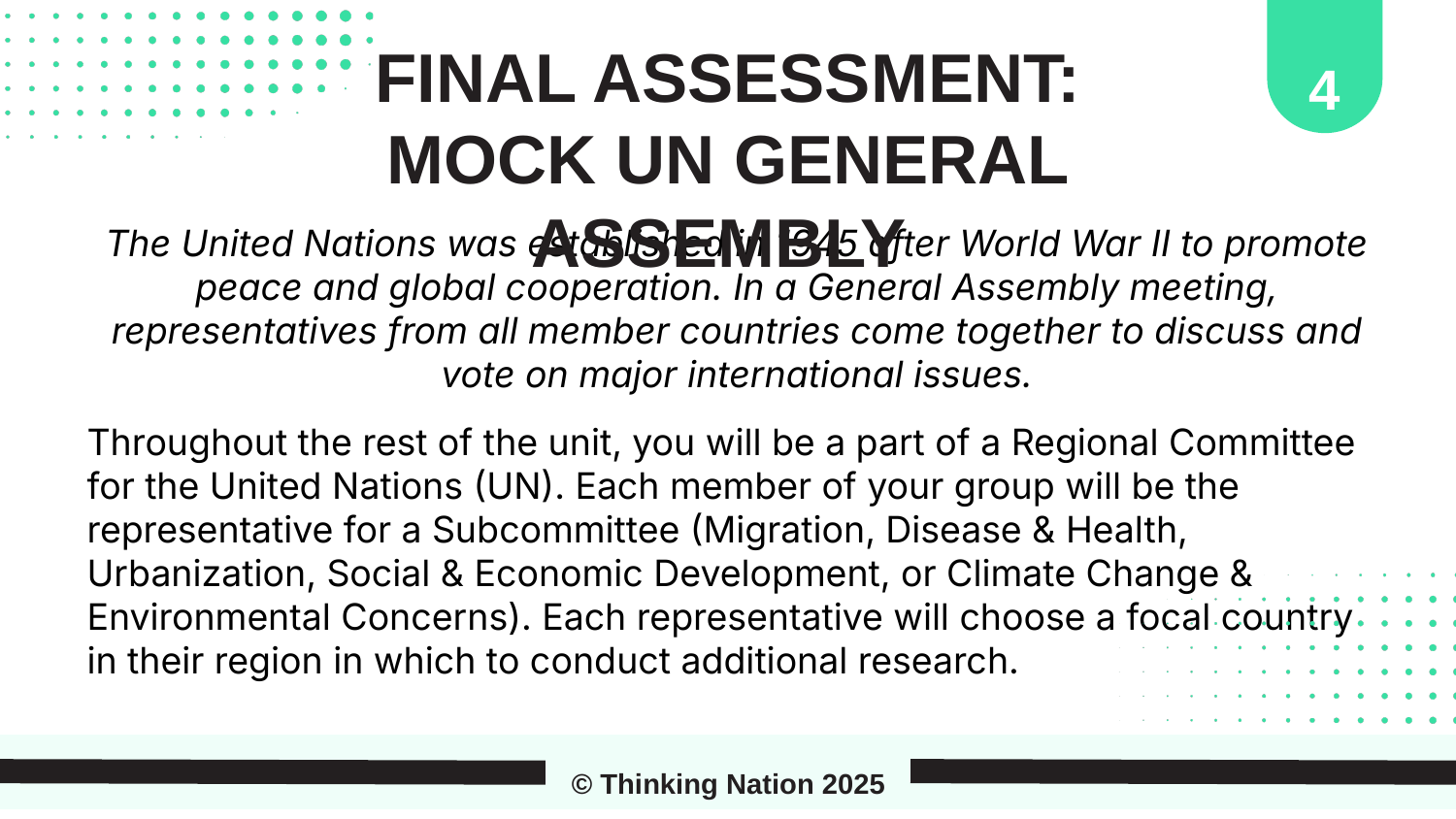

4
FINAL ASSESSMENT:
MOCK UN GENERAL ASSEMBLY
The United Nations was established in 1945 after World War II to promote peace and global cooperation. In a General Assembly meeting, representatives from all member countries come together to discuss and vote on major international issues.
Throughout the rest of the unit, you will be a part of a Regional Committee for the United Nations (UN). Each member of your group will be the representative for a Subcommittee (Migration, Disease & Health, Urbanization, Social & Economic Development, or Climate Change & Environmental Concerns). Each representative will choose a focal country in their region in which to conduct additional research.

© Thinking Nation 2025